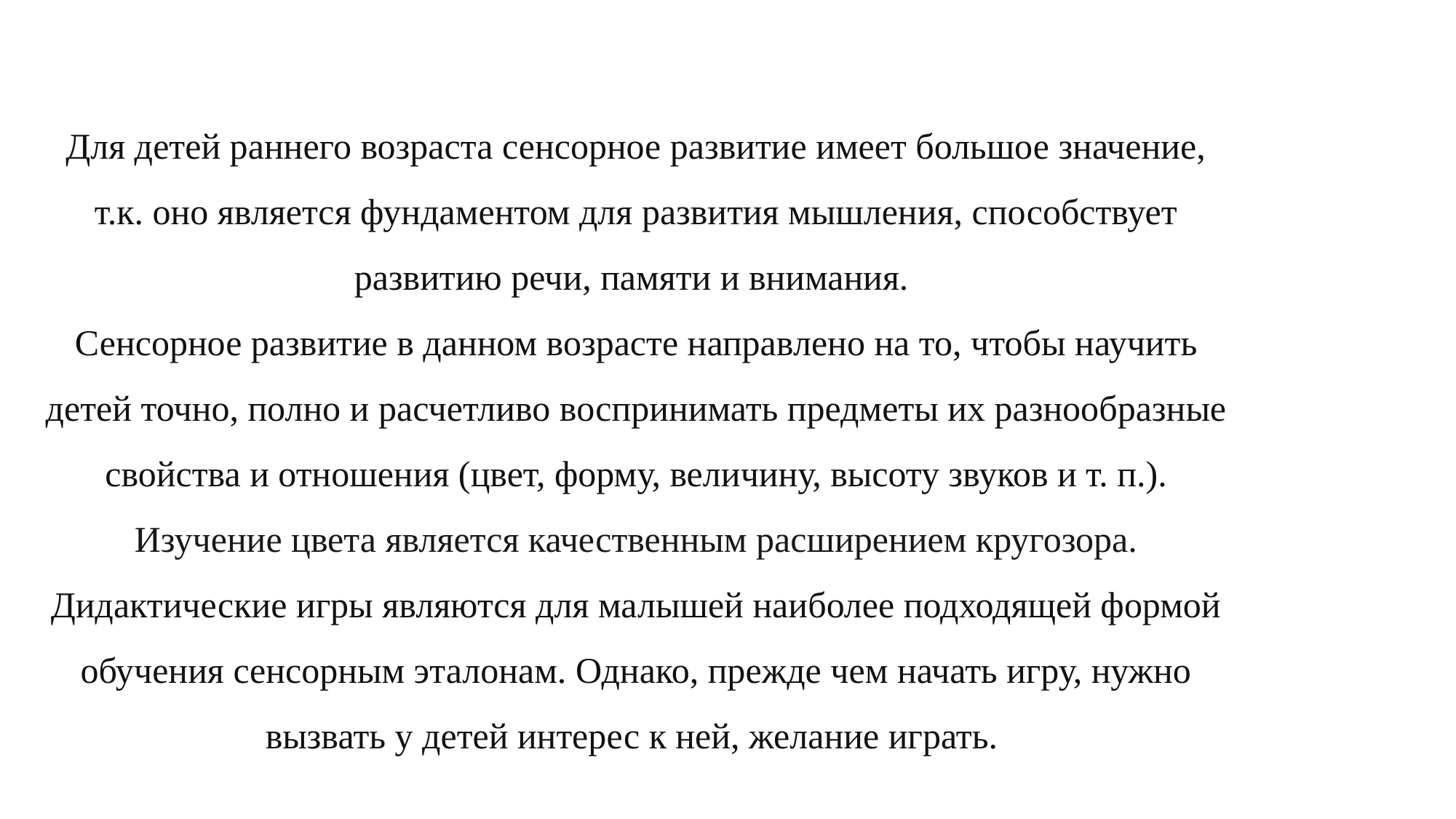

Для детей раннего возраста сенсорное развитие имеет большое значение, т.к. оно является фундаментом для развития мышления, способствует развитию речи, памяти и внимания.
Сенсорное развитие в данном возрасте направлено на то, чтобы научить детей точно, полно и расчетливо воспринимать предметы их разнообразные свойства и отношения (цвет, форму, величину, высоту звуков и т. п.). Изучение цвета является качественным расширением кругозора. Дидактические игры являются для малышей наиболее подходящей формой обучения сенсорным эталонам. Однако, прежде чем начать игру, нужно вызвать у детей интерес к ней, желание играть.